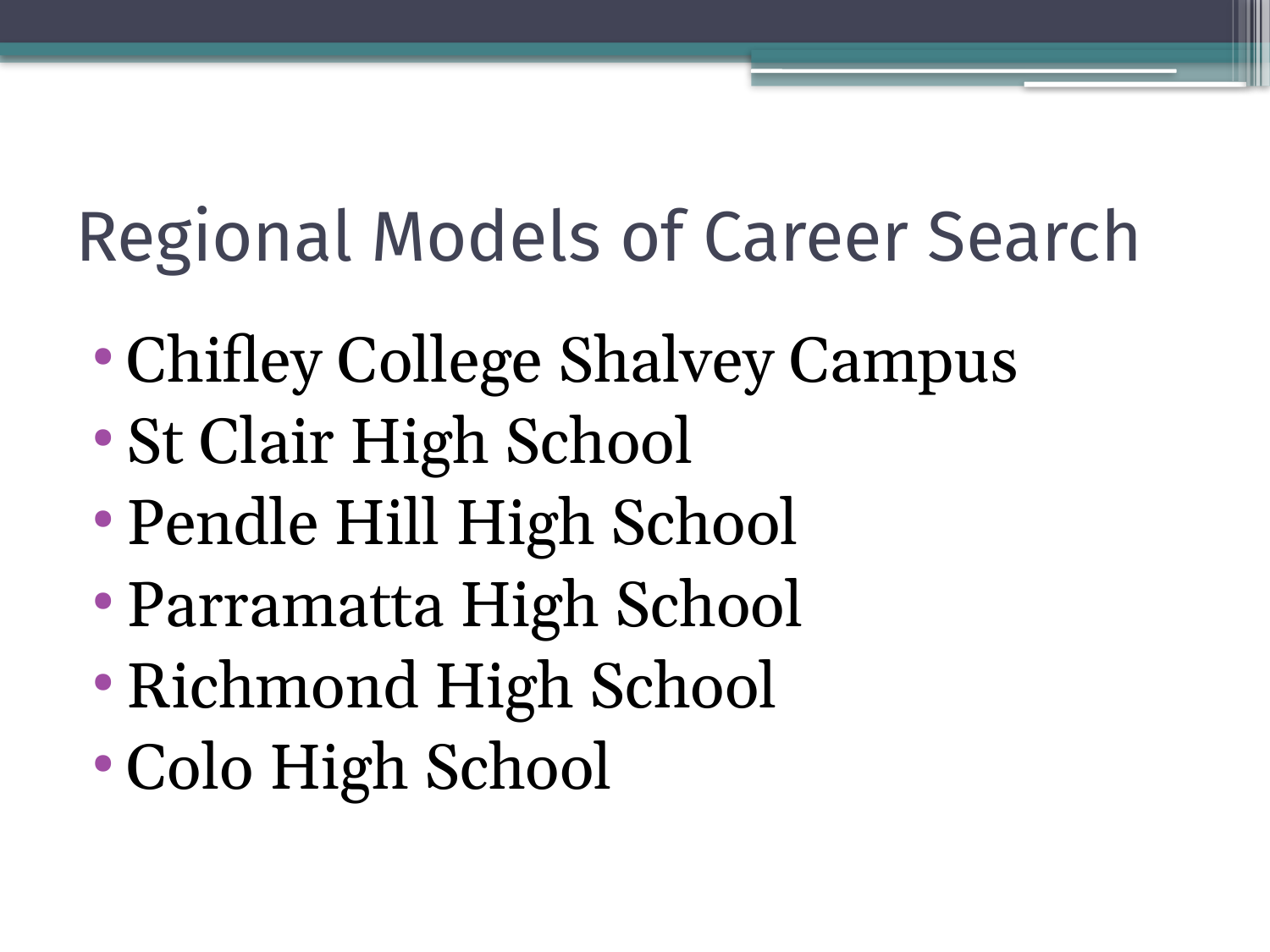

# Regional Models of Career Search
Chifley College Shalvey Campus
St Clair High School
Pendle Hill High School
Parramatta High School
Richmond High School
Colo High School